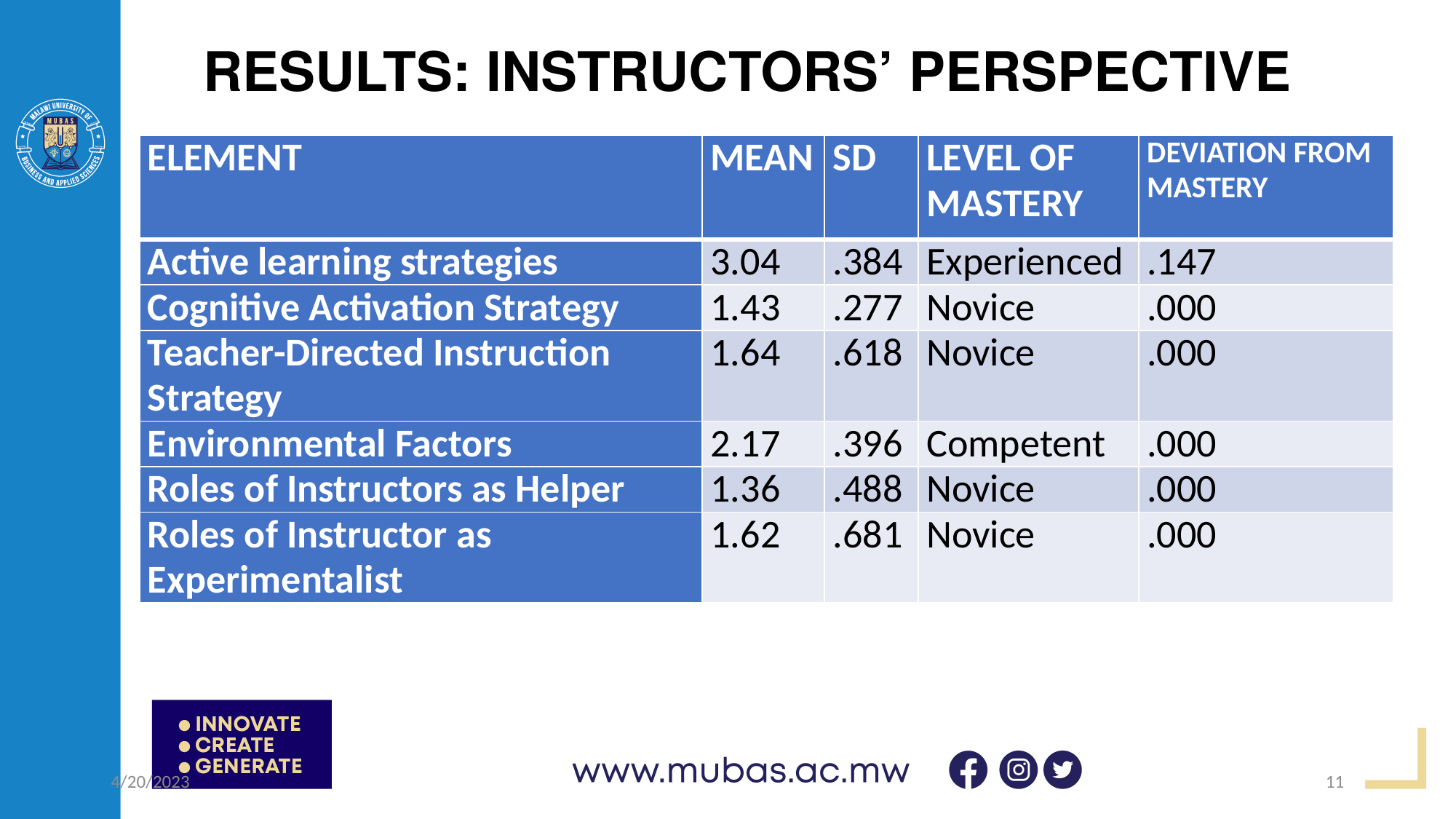

# RESULTS: INSTRUCTORS’ PERSPECTIVE
| ELEMENT | MEAN | SD | LEVEL OF MASTERY | DEVIATION FROM MASTERY |
| --- | --- | --- | --- | --- |
| Active learning strategies | 3.04 | .384 | Experienced | .147 |
| Cognitive Activation Strategy | 1.43 | .277 | Novice | .000 |
| Teacher-Directed Instruction Strategy | 1.64 | .618 | Novice | .000 |
| Environmental Factors | 2.17 | .396 | Competent | .000 |
| Roles of Instructors as Helper | 1.36 | .488 | Novice | .000 |
| Roles of Instructor as Experimentalist | 1.62 | .681 | Novice | .000 |

4/20/2023
11